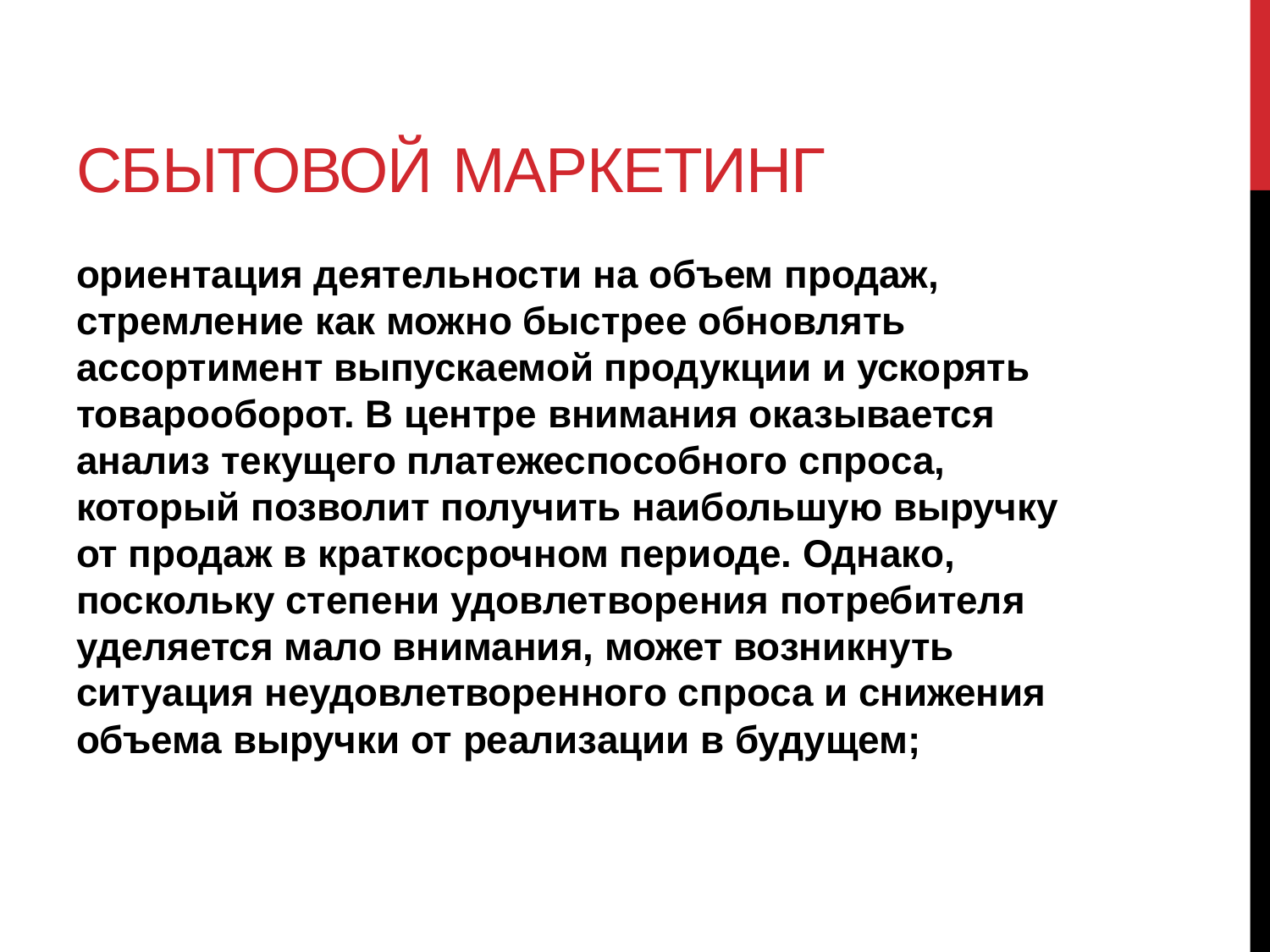

# Сбытовой маркетинг
ориентация деятельности на объем продаж, стремление как можно быстрее обновлять ассортимент выпускаемой продукции и ускорять товарооборот. В центре внимания оказывается анализ текущего платежеспособного спроса, который позволит получить наибольшую выручку от продаж в краткосрочном периоде. Однако, поскольку степени удовлетворения потребителя уделяется мало внимания, может возникнуть ситуация неудовлетворенного спроса и снижения объема выручки от реализации в будущем;